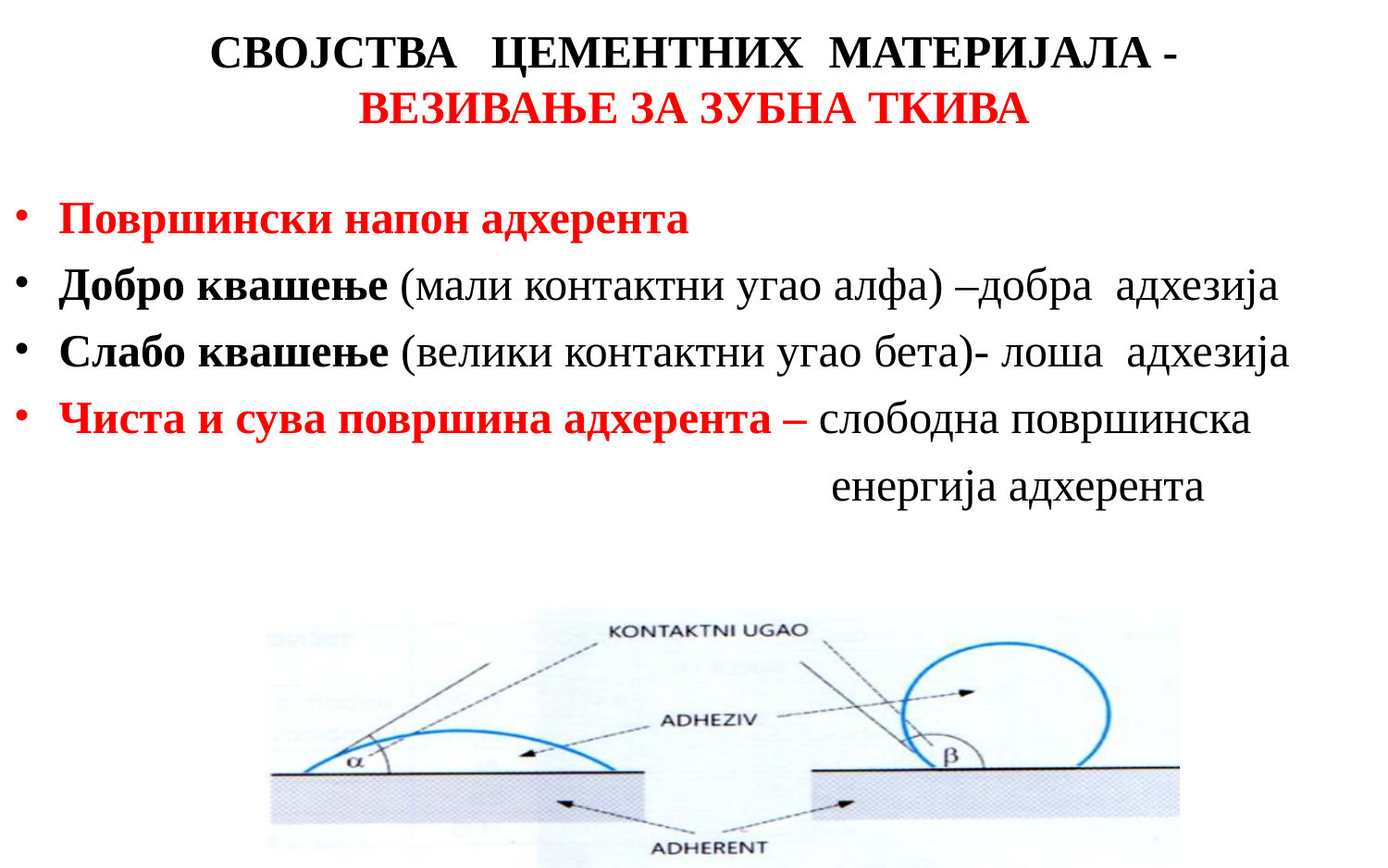

# СВОЈСТВА   ЦЕМЕНТНИХ  МАТЕРИЈАЛА -
ВЕЗИВАЊЕ ЗА ЗУБНА ТКИВА
Површински напон адхерента
Добро квашење (мали контактни угао алфа) –добра  адхезија
Слабо квашење (велики контактни угао бета)- лоша  адхезија
Чиста и сува површина адхерента – слободна површинска
                                                                       енергија адхерента